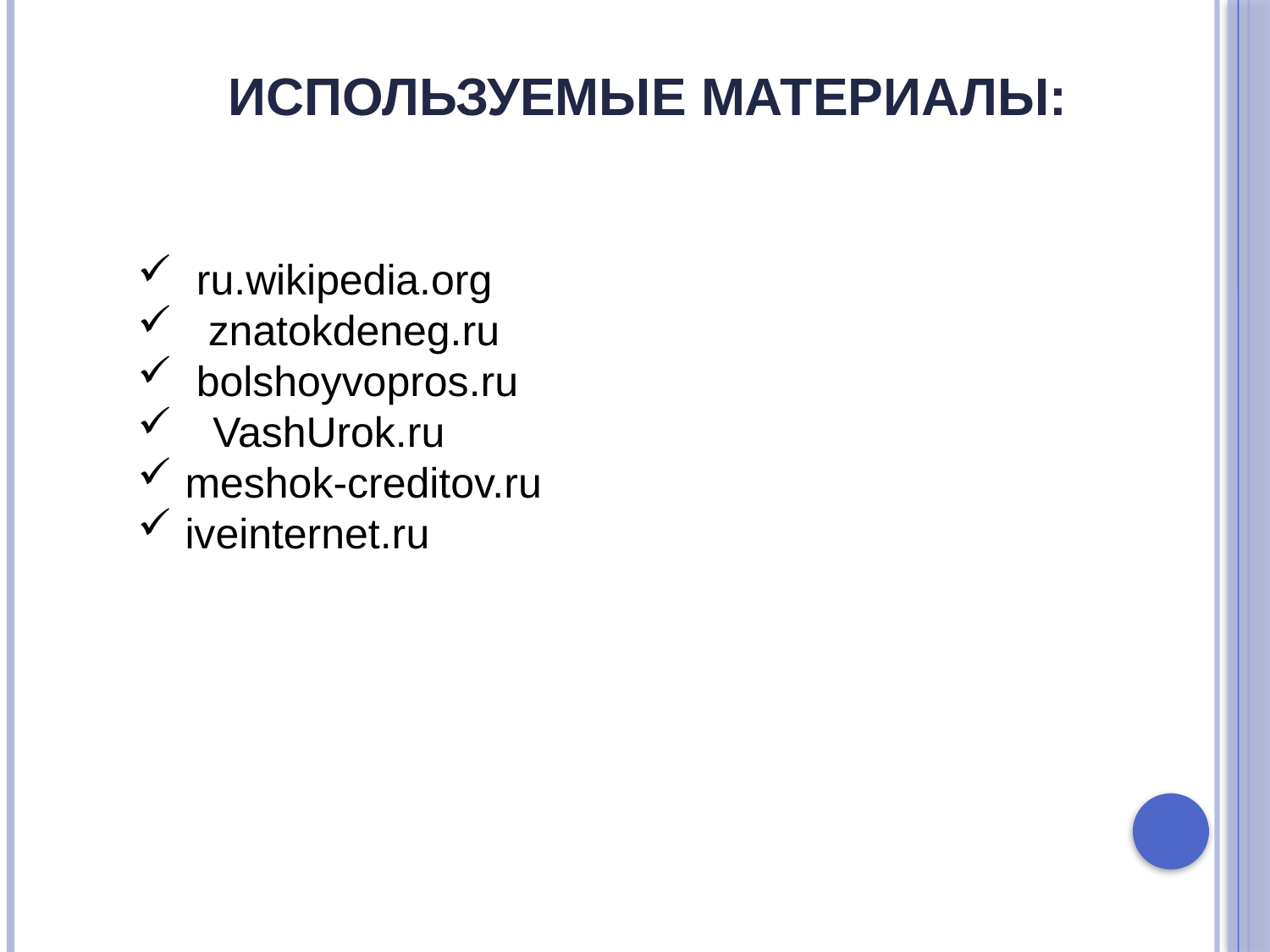

# Используемые материалы:
  ru.wikipedia.org
   znatokdeneg.ru
  bolshoyvopros.ru
 VashUrok.ru
meshok-creditov.ru
iveinternet.ru